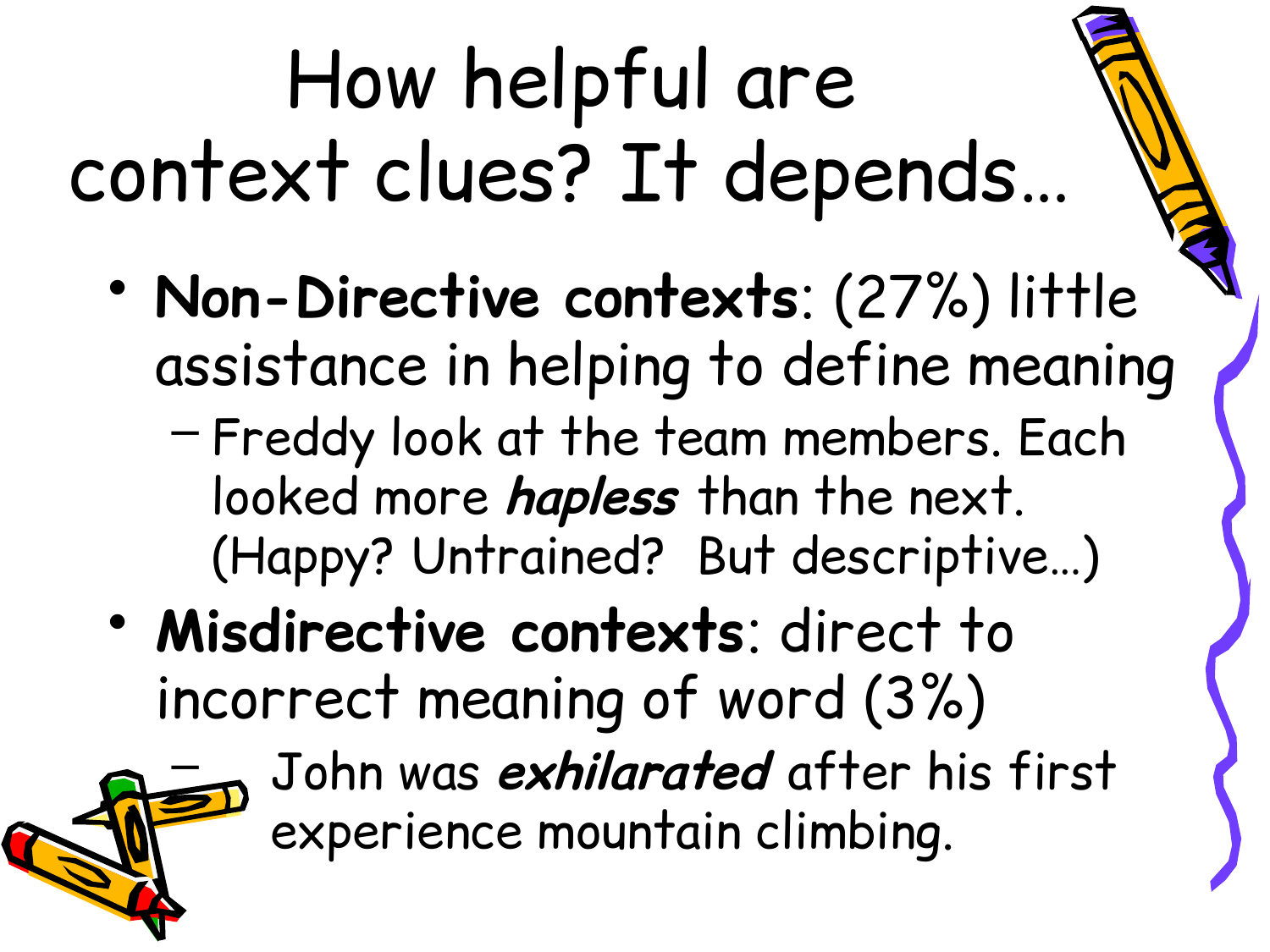

# How helpful are context clues? It depends…
Non-Directive contexts: (27%) little assistance in helping to define meaning
Freddy look at the team members. Each looked more hapless than the next. (Happy? Untrained?  But descriptive…)
Misdirective contexts: direct to incorrect meaning of word (3%)
    John was exhilarated after his first
    experience mountain climbing.